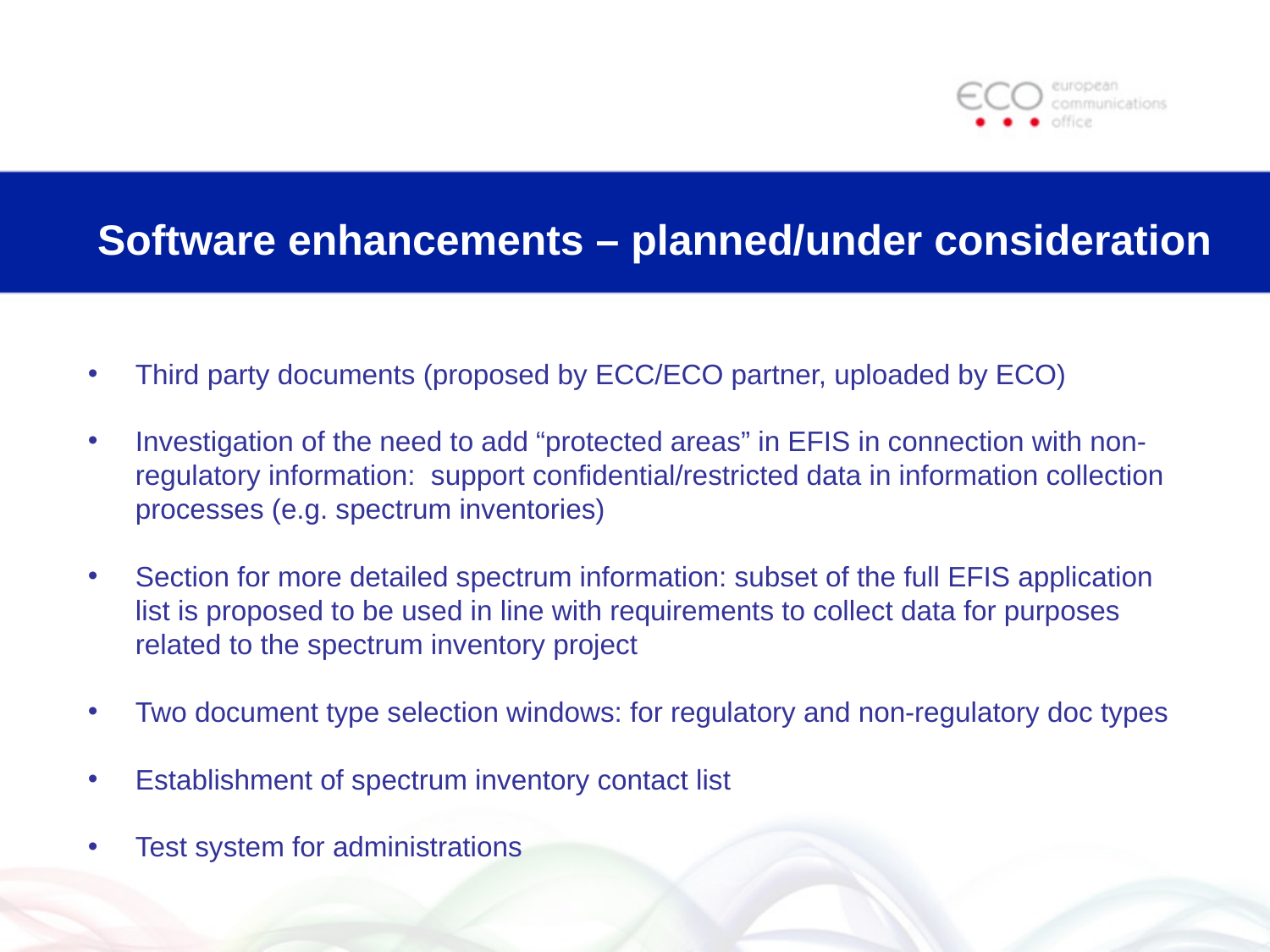

# Software enhancements – planned/under consideration

Third party documents (proposed by ECC/ECO partner, uploaded by ECO)

Investigation of the need to add “protected areas” in EFIS in connection with non-regulatory information:  support confidential/restricted data in information collection processes (e.g. spectrum inventories)

Section for more detailed spectrum information: subset of the full EFIS application list is proposed to be used in line with requirements to collect data for purposes related to the spectrum inventory project

Two document type selection windows: for regulatory and non-regulatory doc types

Establishment of spectrum inventory contact list

Test system for administrations